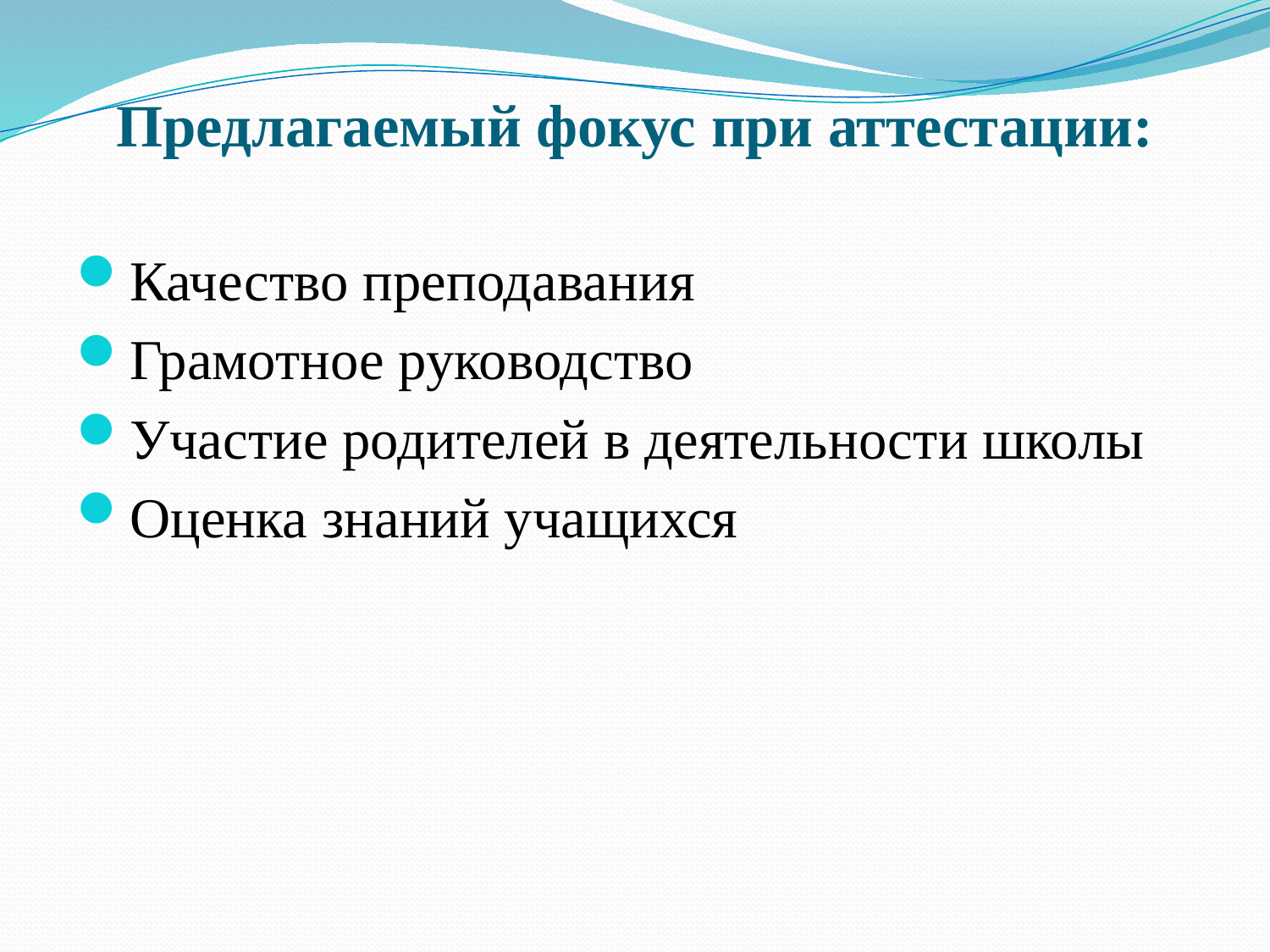

Предлагаемый фокус при аттестации:
Качество преподавания
Грамотное руководство
Участие родителей в деятельности школы
Оценка знаний учащихся